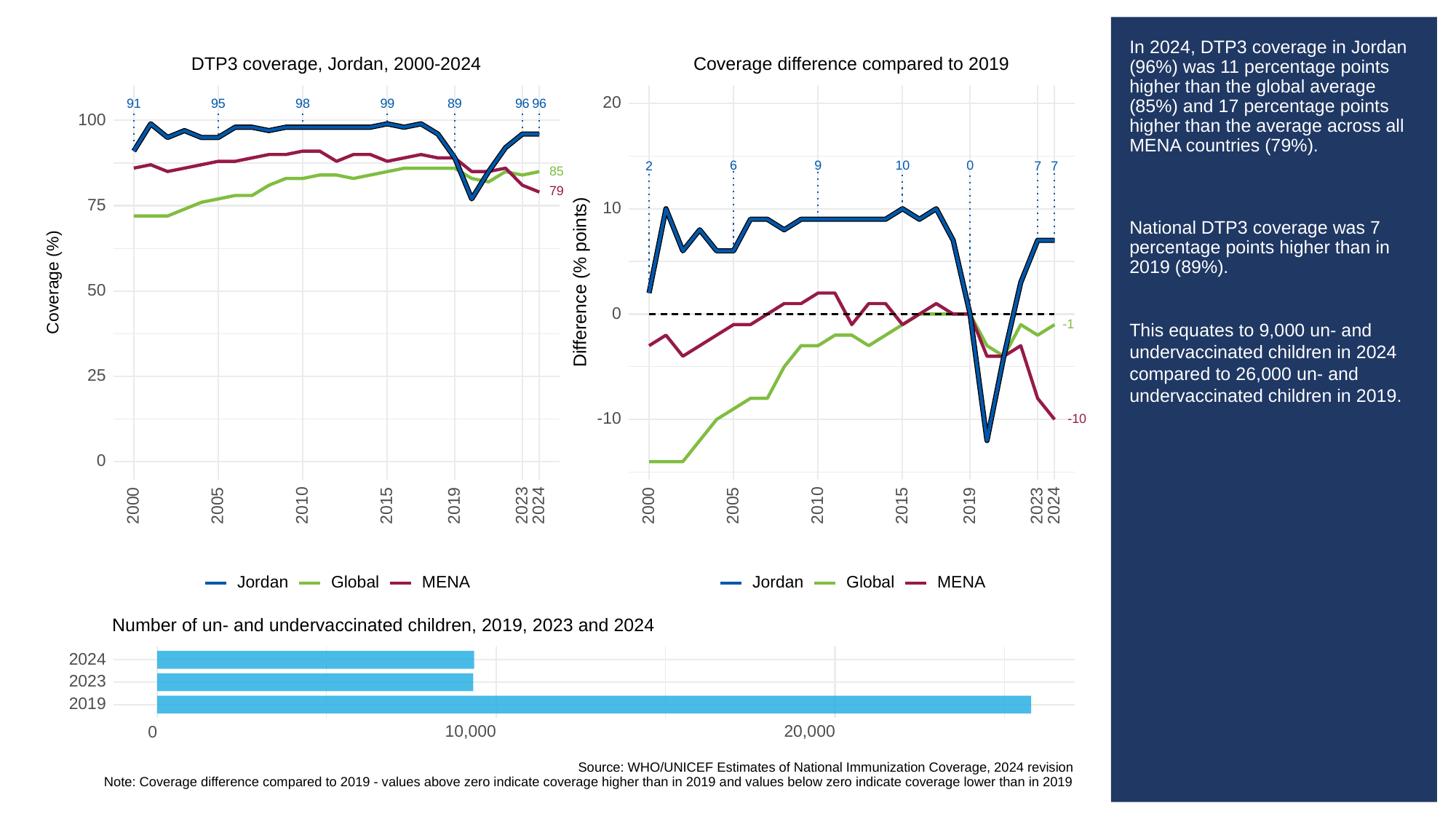

# In 2024, DTP3 coverage in Jordan (96%) was 11 percentage points higher than the global average (85%) and 17 percentage points higher than the average across all MENA countries (79%).

National DTP3 coverage was 7 percentage points higher than in 2019 (89%).

This equates to 9,000 un- and undervaccinated children in 2024 compared to 26,000 un- and undervaccinated children in 2019.

Coverage difference compared to 2019
DTP3 coverage, Jordan, 2000-2024

20
91
95
98
99
89
96
96

100

6
9
10
0
2
7
7

85

79
75
10

Difference (% points)
Coverage (%)
50

0

-1

25

-10
-10

0

2023
2023
2000
2005
2010
2015
2019
2024
2000
2005
2010
2015
2019
2024
Global
Global
Jordan
Jordan
MENA
MENA

Number of un- and undervaccinated children, 2019, 2023 and 2024

2024

2023

2019

10,000
20,000
0
Source: WHO/UNICEF Estimates of National Immunization Coverage, 2024 revision
Note: Coverage difference compared to 2019 - values above zero indicate coverage higher than in 2019 and values below zero indicate coverage lower than in 2019